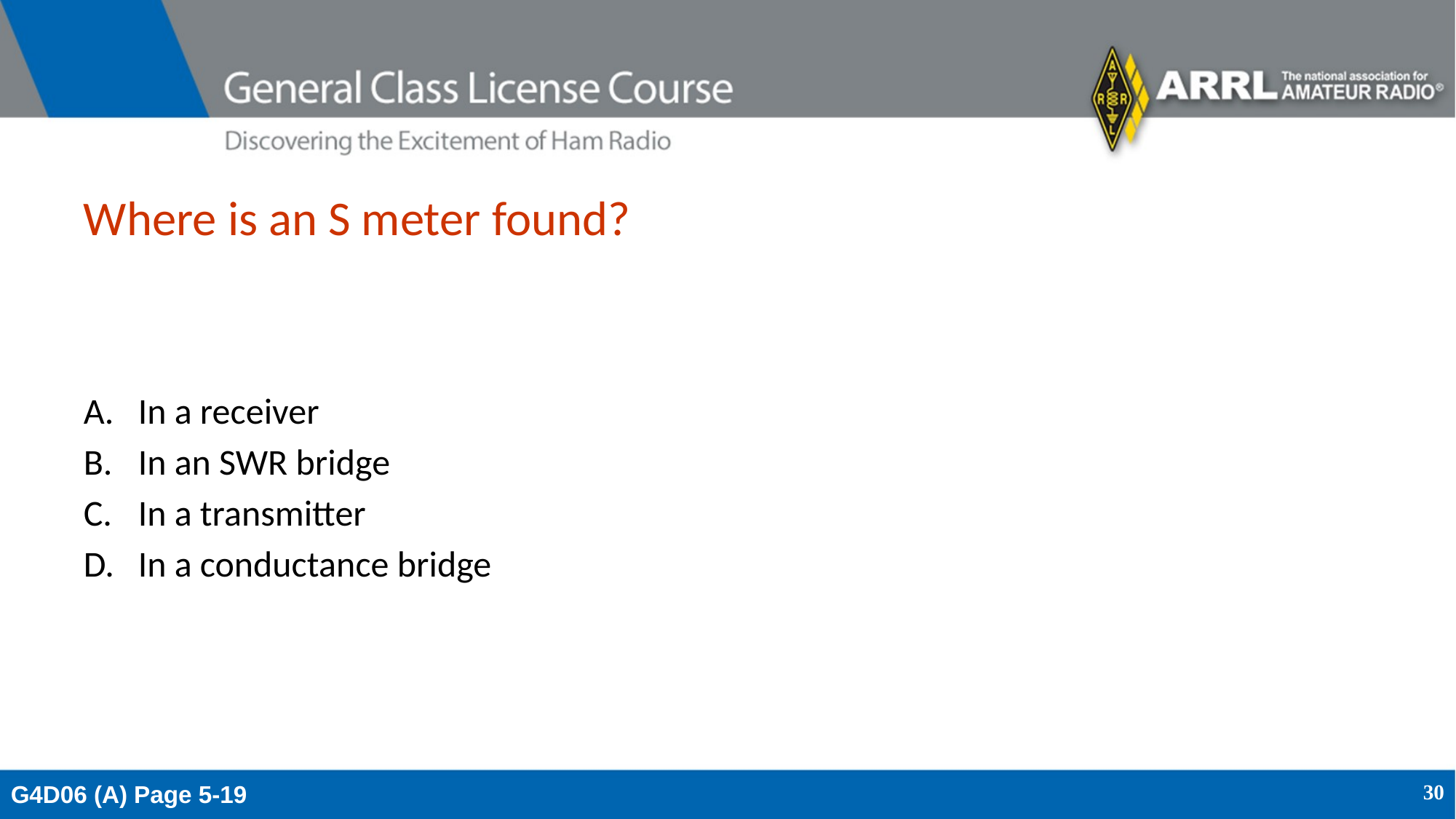

# Where is an S meter found?
In a receiver
In an SWR bridge
In a transmitter
In a conductance bridge
G4D06 (A) Page 5-19
30